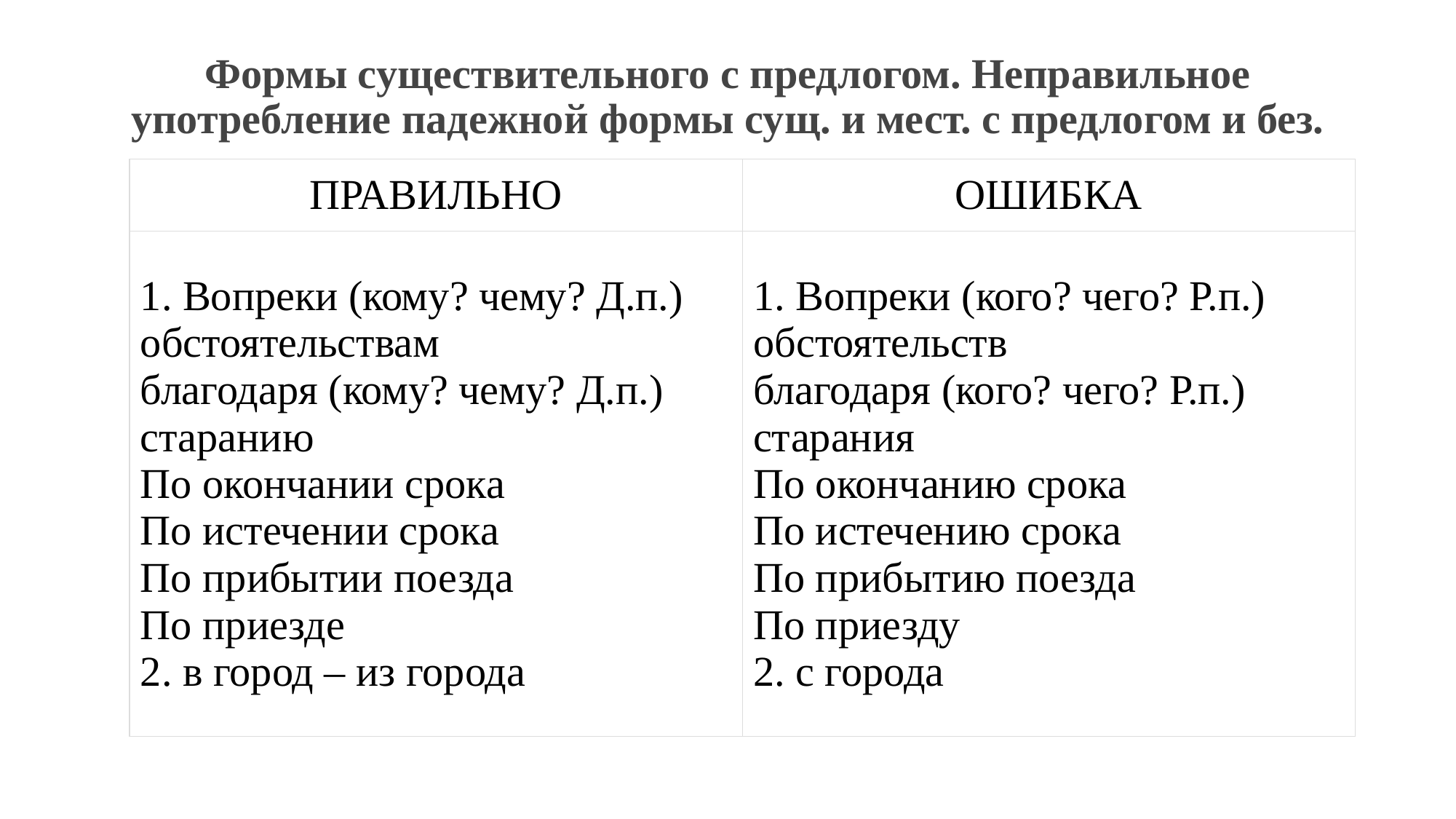

# Формы существительного с предлогом. Неправильное употребление падежной формы сущ. и мест. с предлогом и без.
| ПРАВИЛЬНО | ОШИБКА |
| --- | --- |
| 1. Вопреки (кому? чему? Д.п.) обстоятельствам благодаря (кому? чему? Д.п.) старанию По окончании срока По истечении срока По прибытии поезда По приезде 2. в город – из города | 1. Вопреки (кого? чего? Р.п.) обстоятельств благодаря (кого? чего? Р.п.) старания По окончанию срока По истечению срока По прибытию поезда По приезду 2. с города |